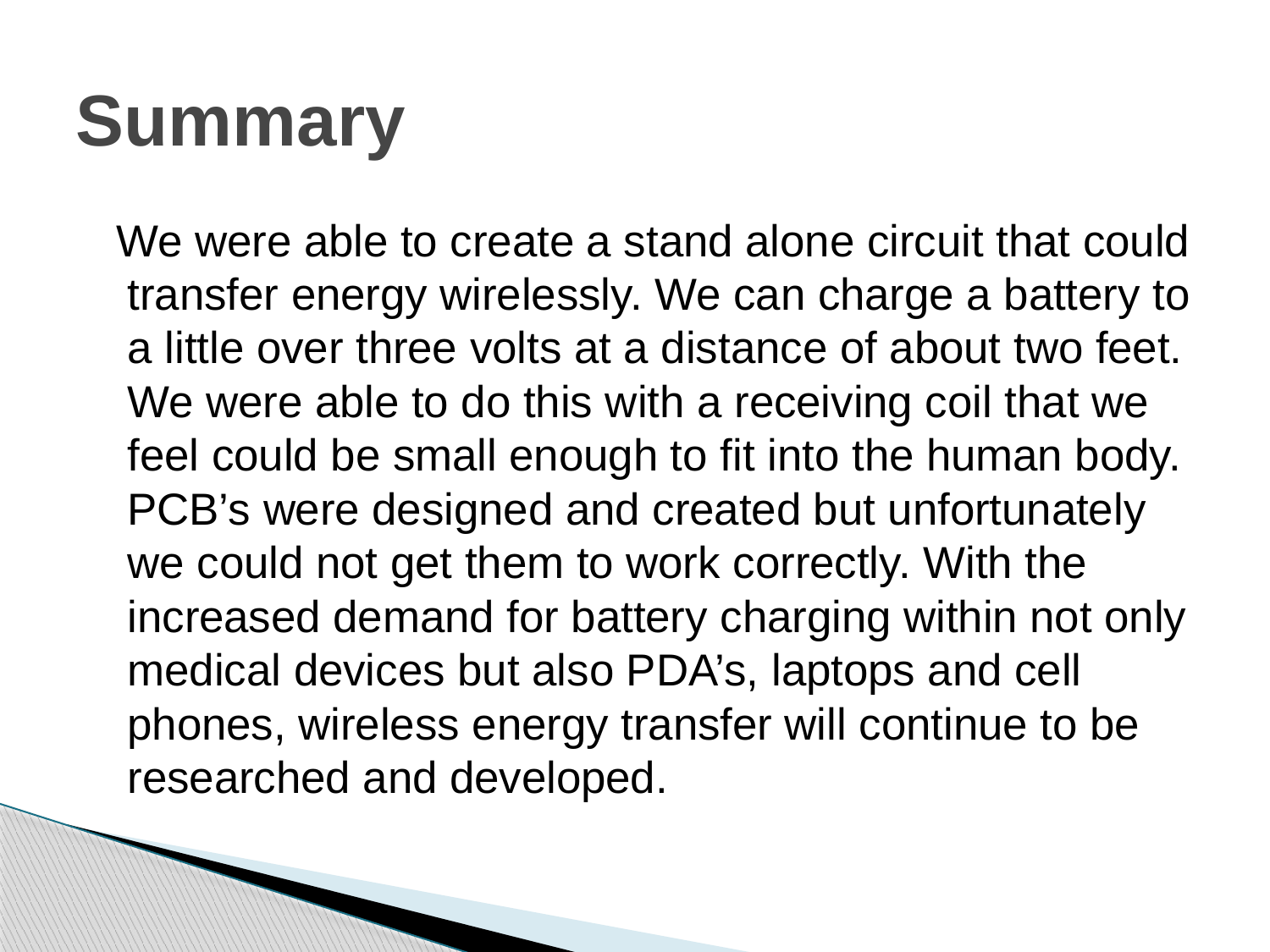

# Summary
  We were able to create a stand alone circuit that could transfer energy wirelessly. We can charge a battery to a little over three volts at a distance of about two feet. We were able to do this with a receiving coil that we feel could be small enough to fit into the human body. PCB’s were designed and created but unfortunately we could not get them to work correctly. With the increased demand for battery charging within not only medical devices but also PDA’s, laptops and cell phones, wireless energy transfer will continue to be researched and developed.